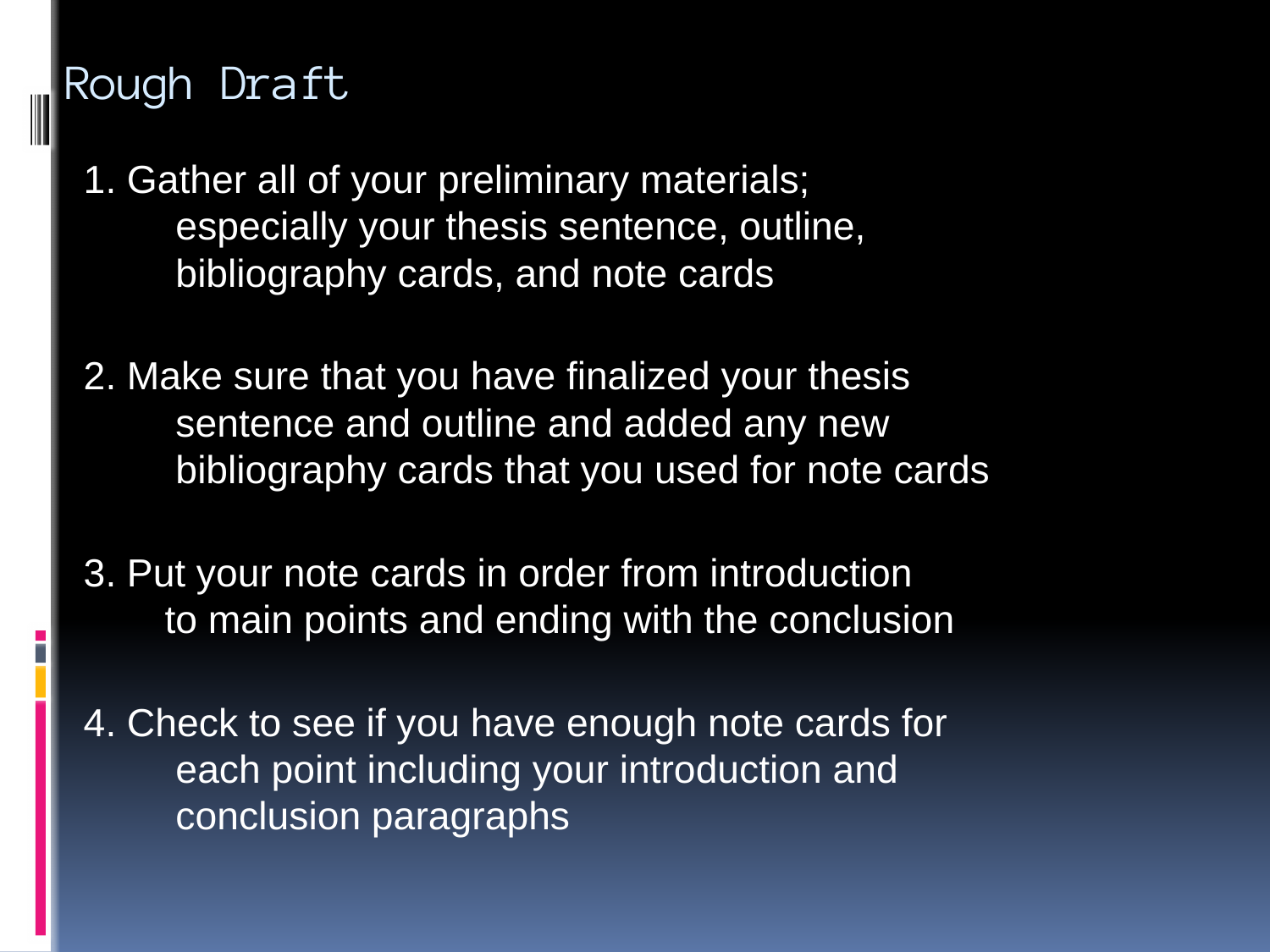

# Rough Draft
1. Gather all of your preliminary materials;
     especially your thesis sentence, outline,
     bibliography cards, and note cards
2. Make sure that you have finalized your thesis
     sentence and outline and added any new
     bibliography cards that you used for note cards
3. Put your note cards in order from introduction
    to main points and ending with the conclusion
4. Check to see if you have enough note cards for
     each point including your introduction and
     conclusion paragraphs